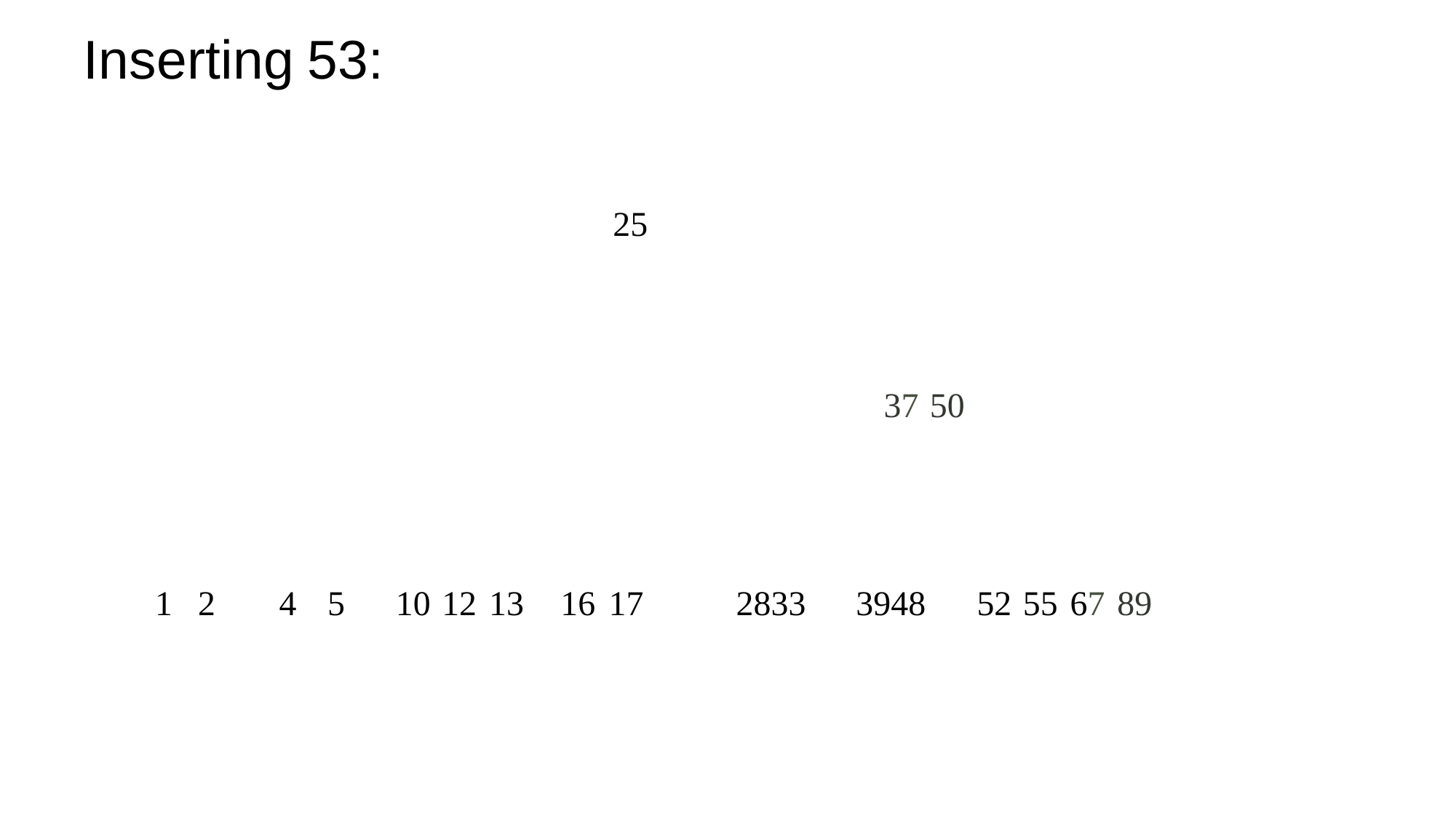

Inserting
53:
25
37 50
1
2
4
5
10 12 13
16 17
2833
3948
52 55 67 89